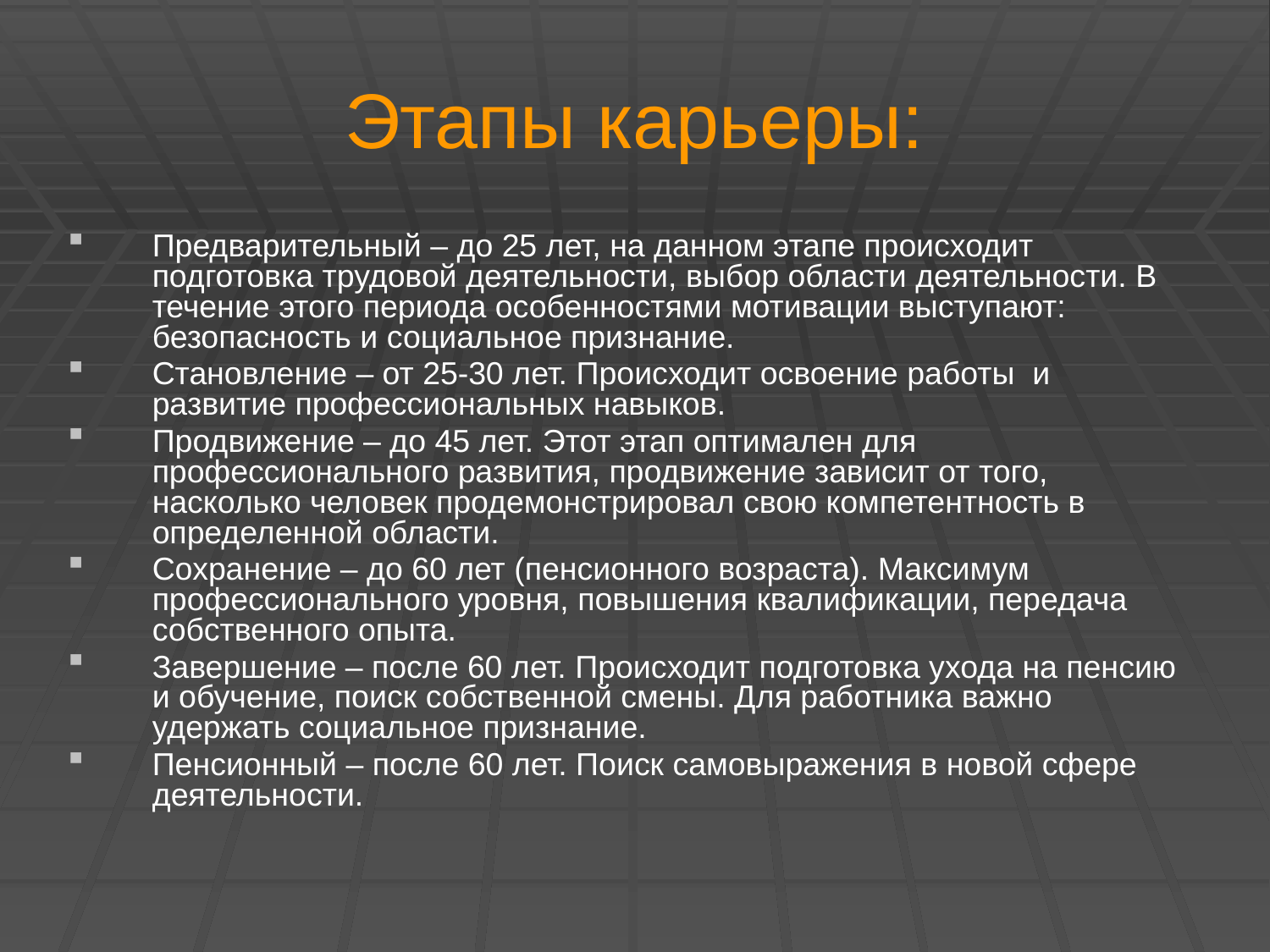

# Этапы карьеры:
Предварительный – до 25 лет, на данном этапе происходит подготовка трудовой деятельности, выбор области деятельности. В течение этого периода особенностями мотивации выступают: безопасность и социальное признание.
Становление – от 25-30 лет. Происходит освоение работы  и развитие профессиональных навыков.
Продвижение – до 45 лет. Этот этап оптимален для профессионального развития, продвижение зависит от того, насколько человек продемонстрировал свою компетентность в определенной области.
Сохранение – до 60 лет (пенсионного возраста). Максимум профессионального уровня, повышения квалификации, передача собственного опыта.
Завершение – после 60 лет. Происходит подготовка ухода на пенсию и обучение, поиск собственной смены. Для работника важно удержать социальное признание.
Пенсионный – после 60 лет. Поиск самовыражения в новой сфере деятельности.